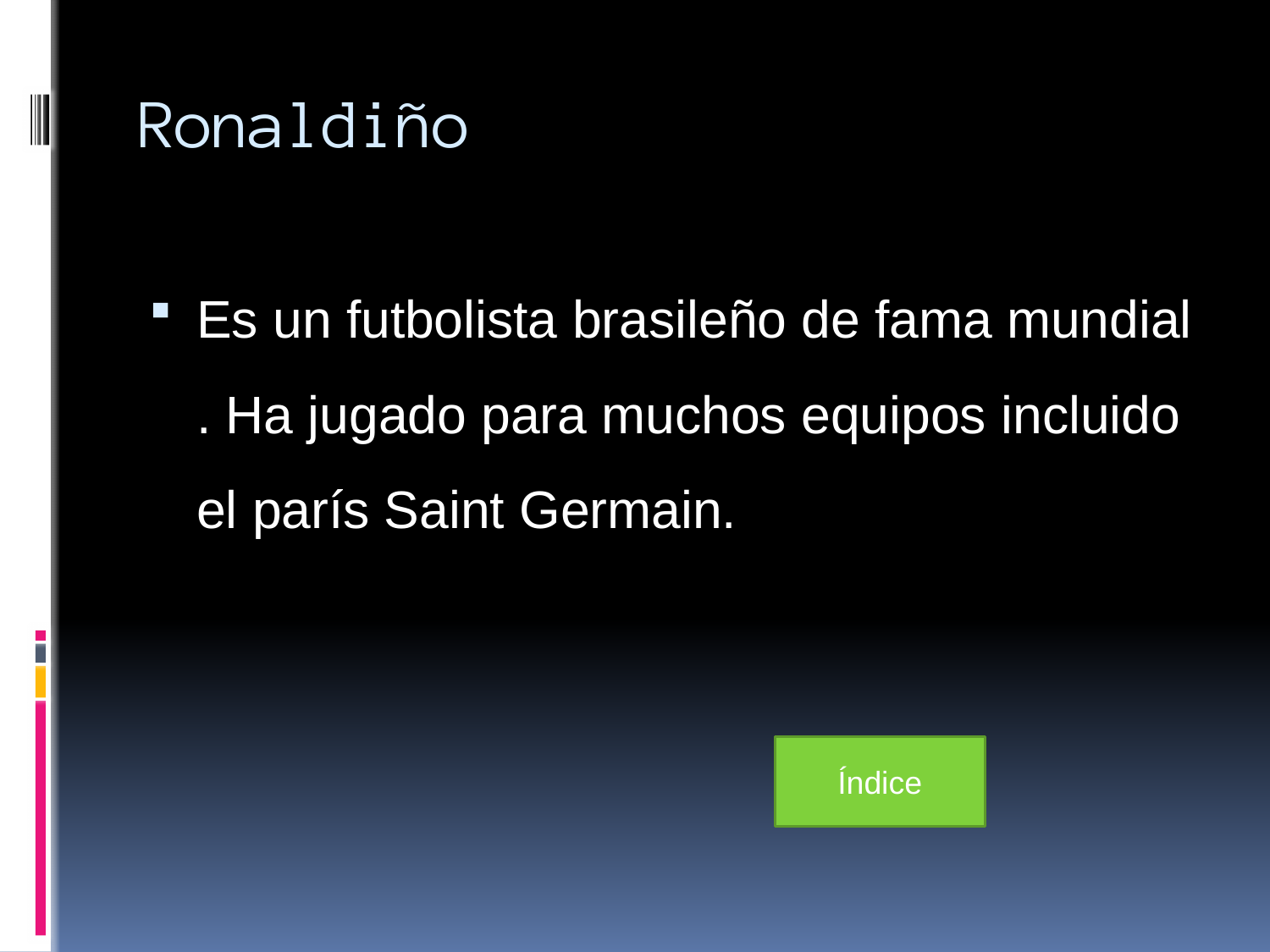

# Ronaldiño
Es un futbolista brasileño de fama mundial . Ha jugado para muchos equipos incluido el parís Saint Germain.
Índice